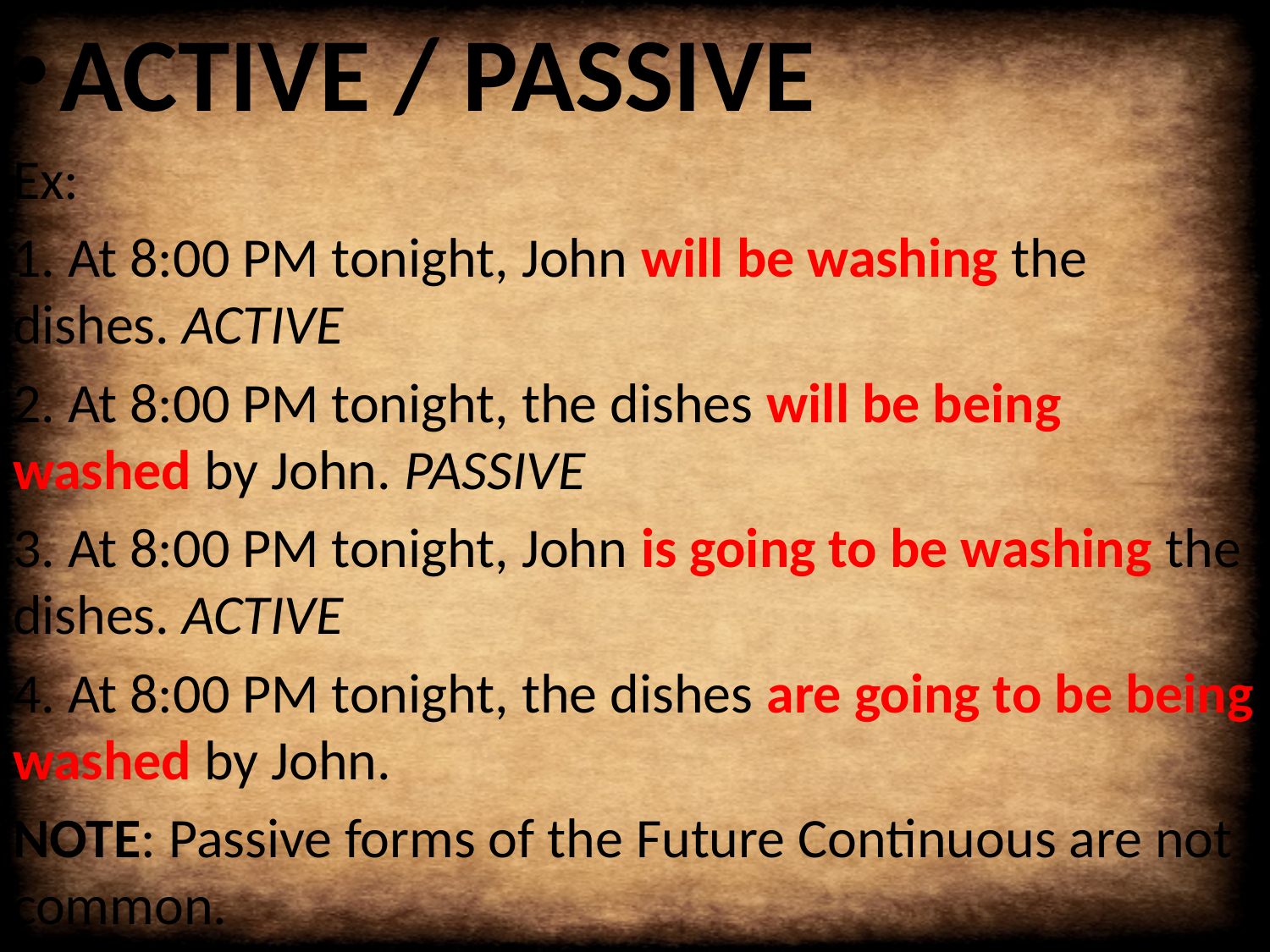

ACTIVE / PASSIVE
Ex:
1. At 8:00 PM tonight, John will be washing the dishes. Active
2. At 8:00 PM tonight, the dishes will be being washed by John. Passive
3. At 8:00 PM tonight, John is going to be washing the dishes. Active
4. At 8:00 PM tonight, the dishes are going to be being washed by John.
NOTE: Passive forms of the Future Continuous are not common.